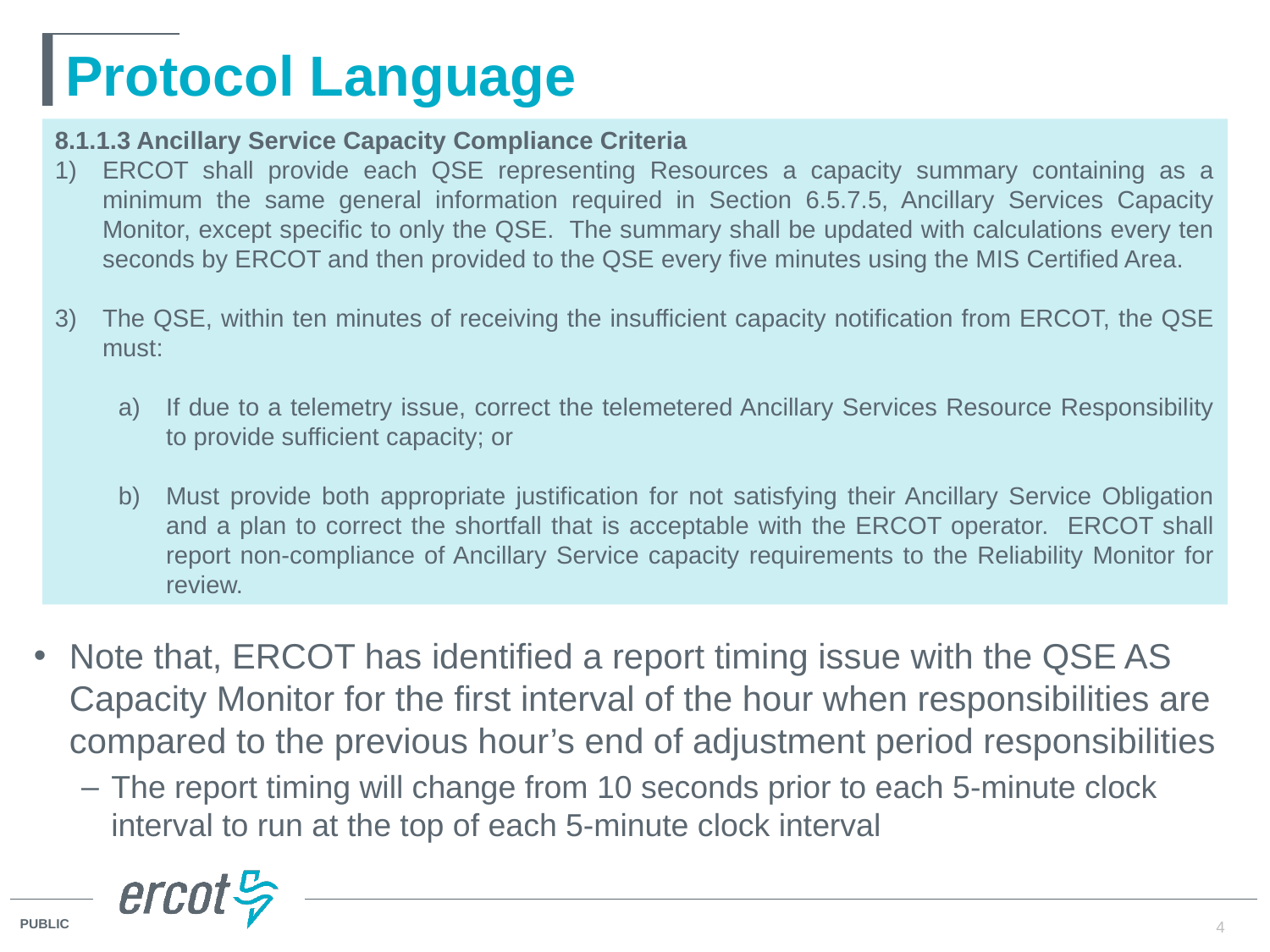

# Protocol Language
8.1.1.3 Ancillary Service Capacity Compliance Criteria
ERCOT shall provide each QSE representing Resources a capacity summary containing as a minimum the same general information required in Section 6.5.7.5, Ancillary Services Capacity Monitor, except specific to only the QSE.  The summary shall be updated with calculations every ten seconds by ERCOT and then provided to the QSE every five minutes using the MIS Certified Area.

The QSE, within ten minutes of receiving the insufficient capacity notification from ERCOT, the QSE must:

If due to a telemetry issue, correct the telemetered Ancillary Services Resource Responsibility to provide sufficient capacity; or

Must provide both appropriate justification for not satisfying their Ancillary Service Obligation and a plan to correct the shortfall that is acceptable with the ERCOT operator.  ERCOT shall report non-compliance of Ancillary Service capacity requirements to the Reliability Monitor for review.
Note that, ERCOT has identified a report timing issue with the QSE AS Capacity Monitor for the first interval of the hour when responsibilities are compared to the previous hour’s end of adjustment period responsibilities
The report timing will change from 10 seconds prior to each 5-minute clock interval to run at the top of each 5-minute clock interval
4